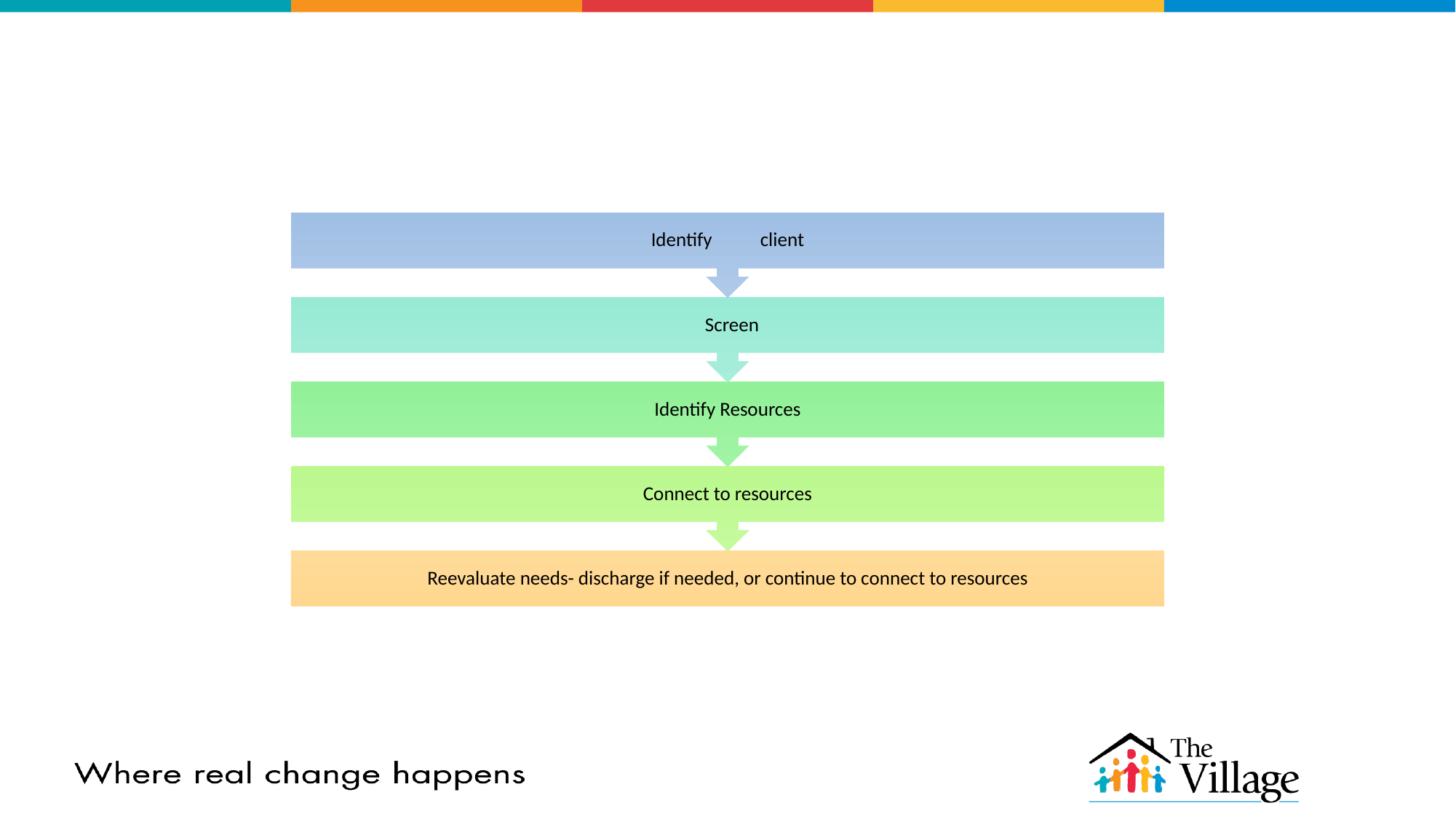

Identify	client

  Screen

Identify Resources

Connect to resources

Reevaluate needs- discharge if needed, or continue to connect to resources